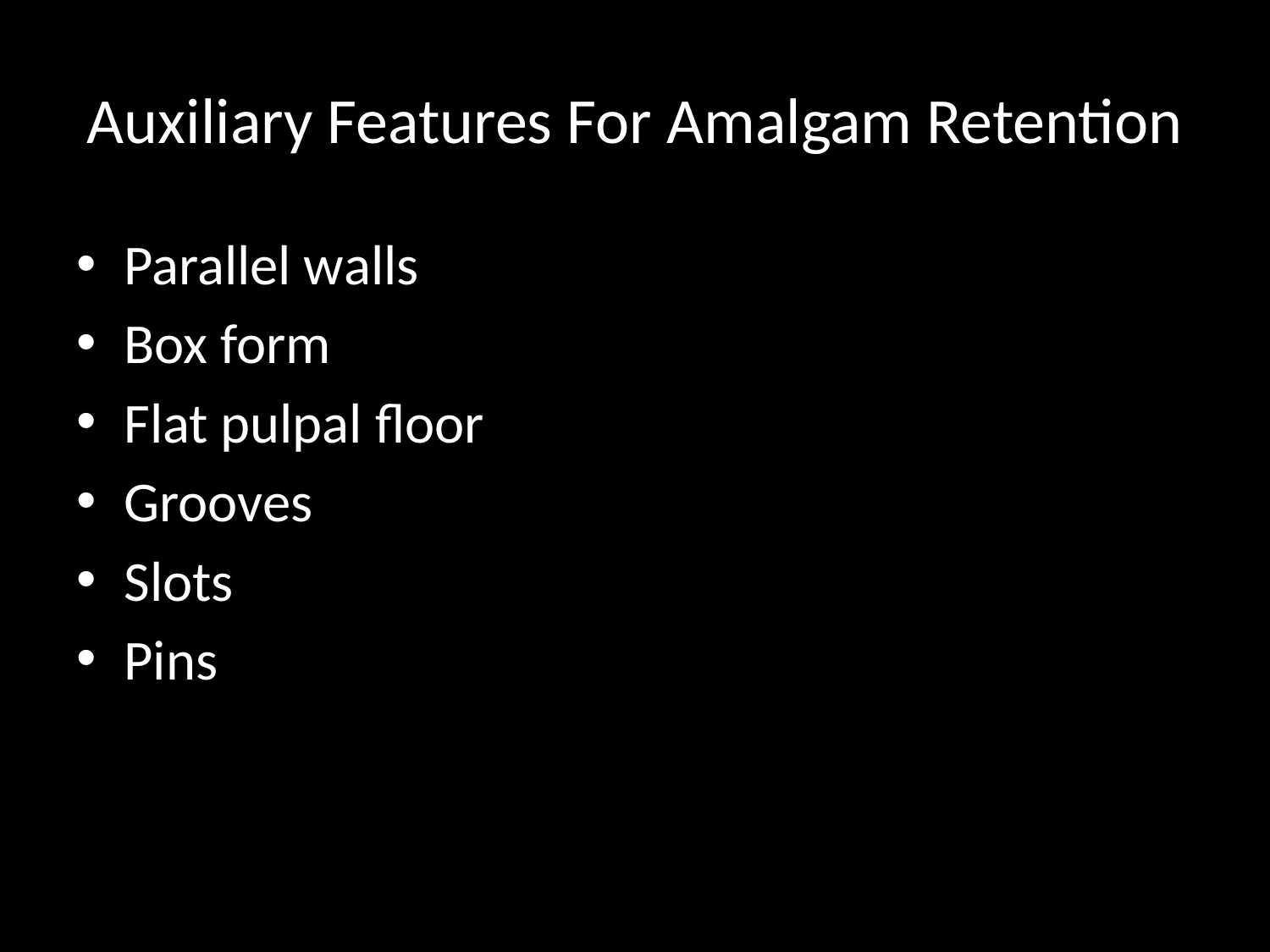

# Auxiliary Features For Amalgam Retention
Parallel walls
Box form
Flat pulpal floor
Grooves
Slots
Pins